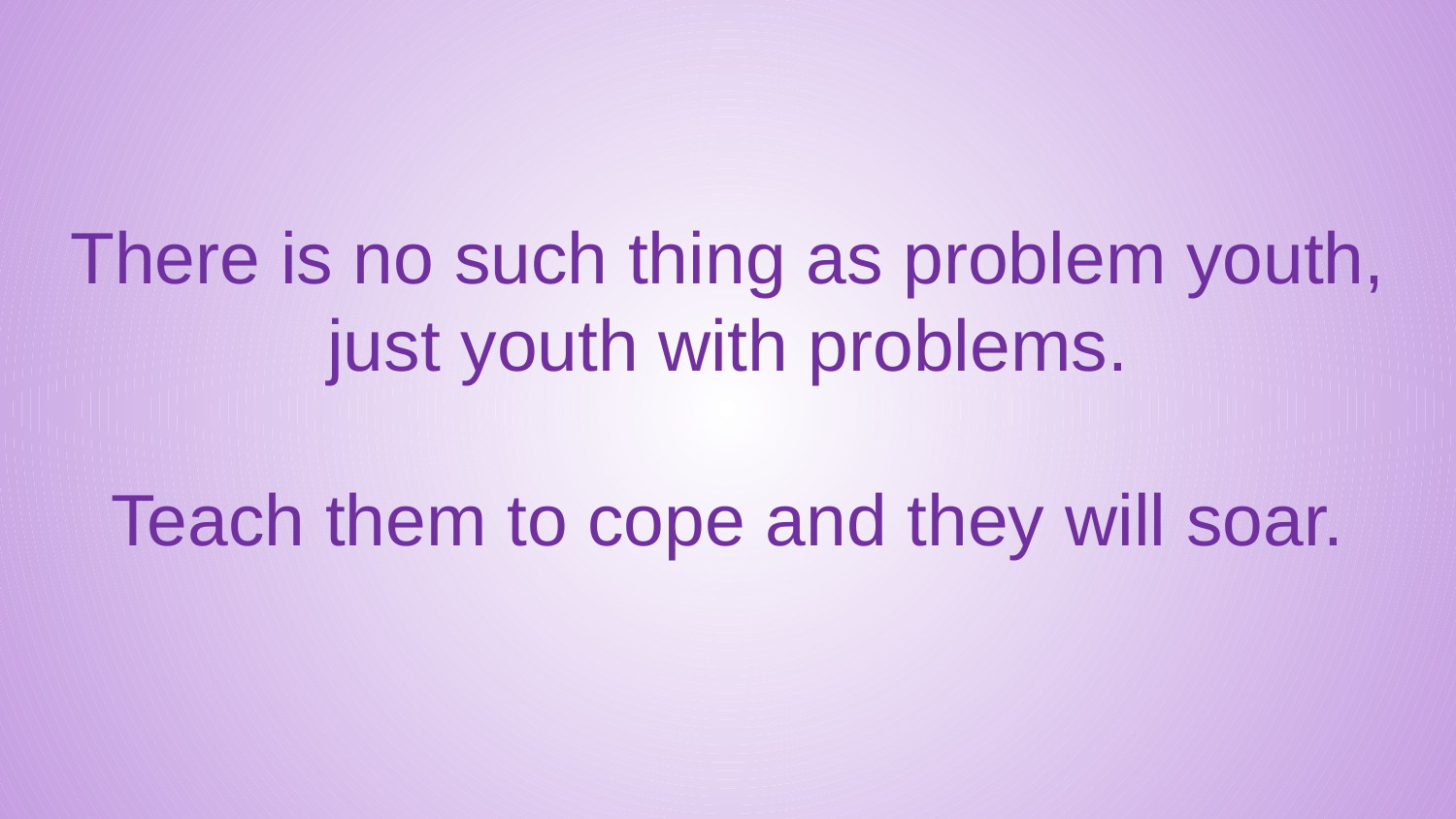

There is no such thing as problem youth, just youth with problems.

Teach them to cope and they will soar.